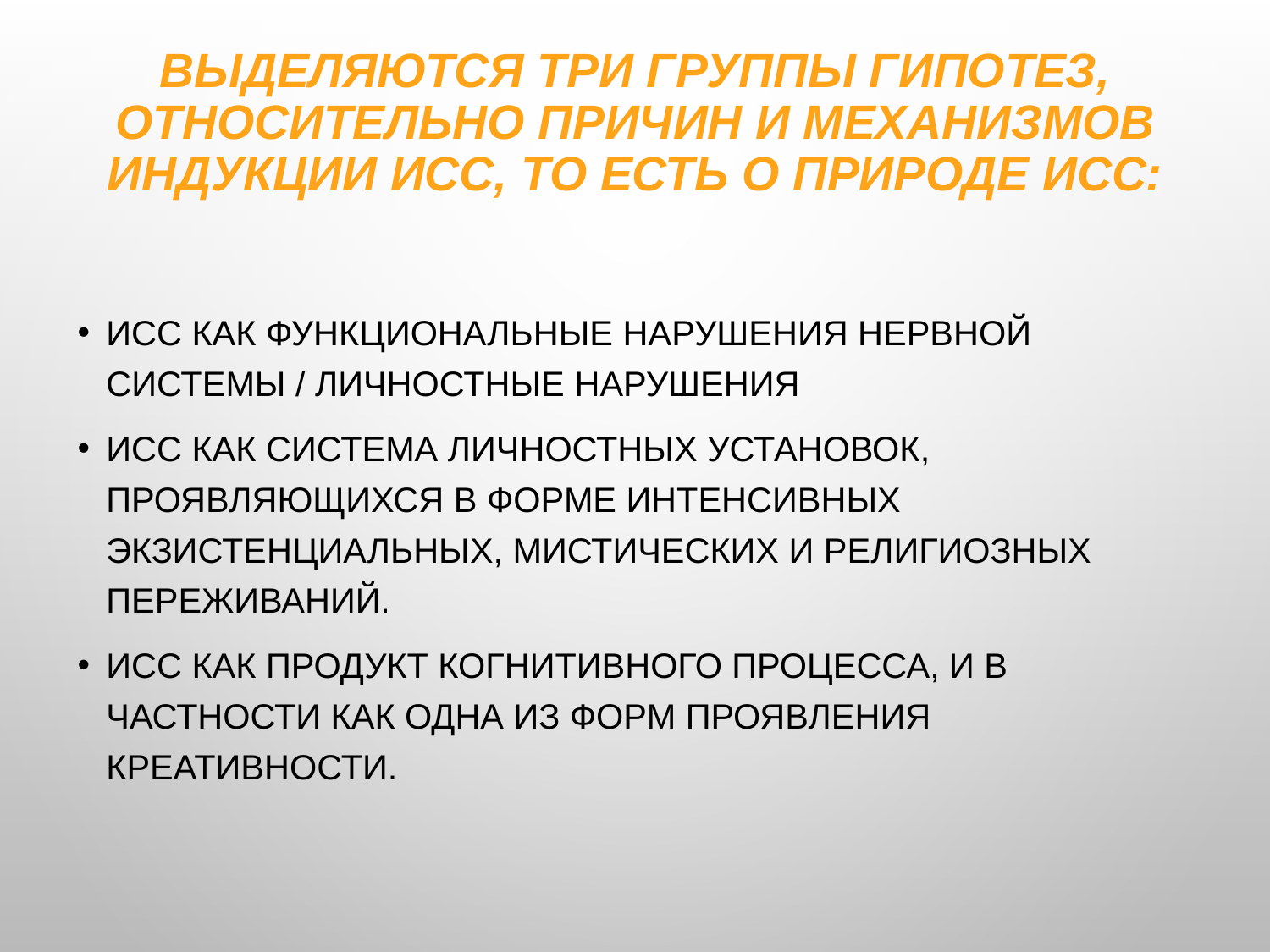

# Выделяются три группы гипотез, относительно причин и механизмов индукции ИСС, то есть о природе ИСС:
ИСС как функциональные нарушения нервной системы / личностные нарушения
ИСС как система личностных установок, проявляющихся в форме интенсивных экзистенциальных, мистических и религиозных переживаний.
ИСС как продукт когнитивного процесса, и в частности как одна из форм проявления креативности.